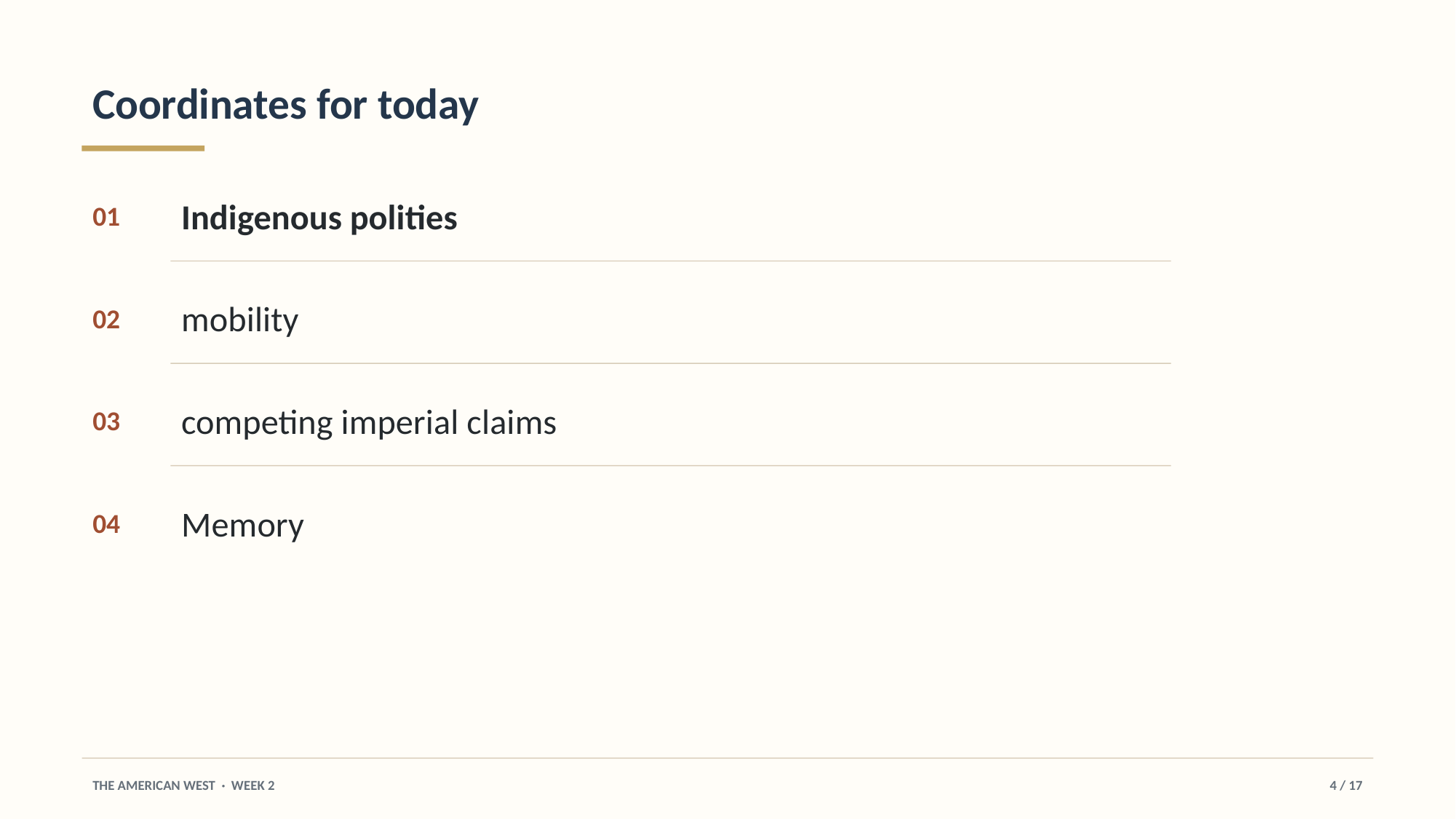

Coordinates for today

Indigenous polities
01

mobility
02

competing imperial claims
03

Memory
04

THE AMERICAN WEST  ·  WEEK 2
4 / 17